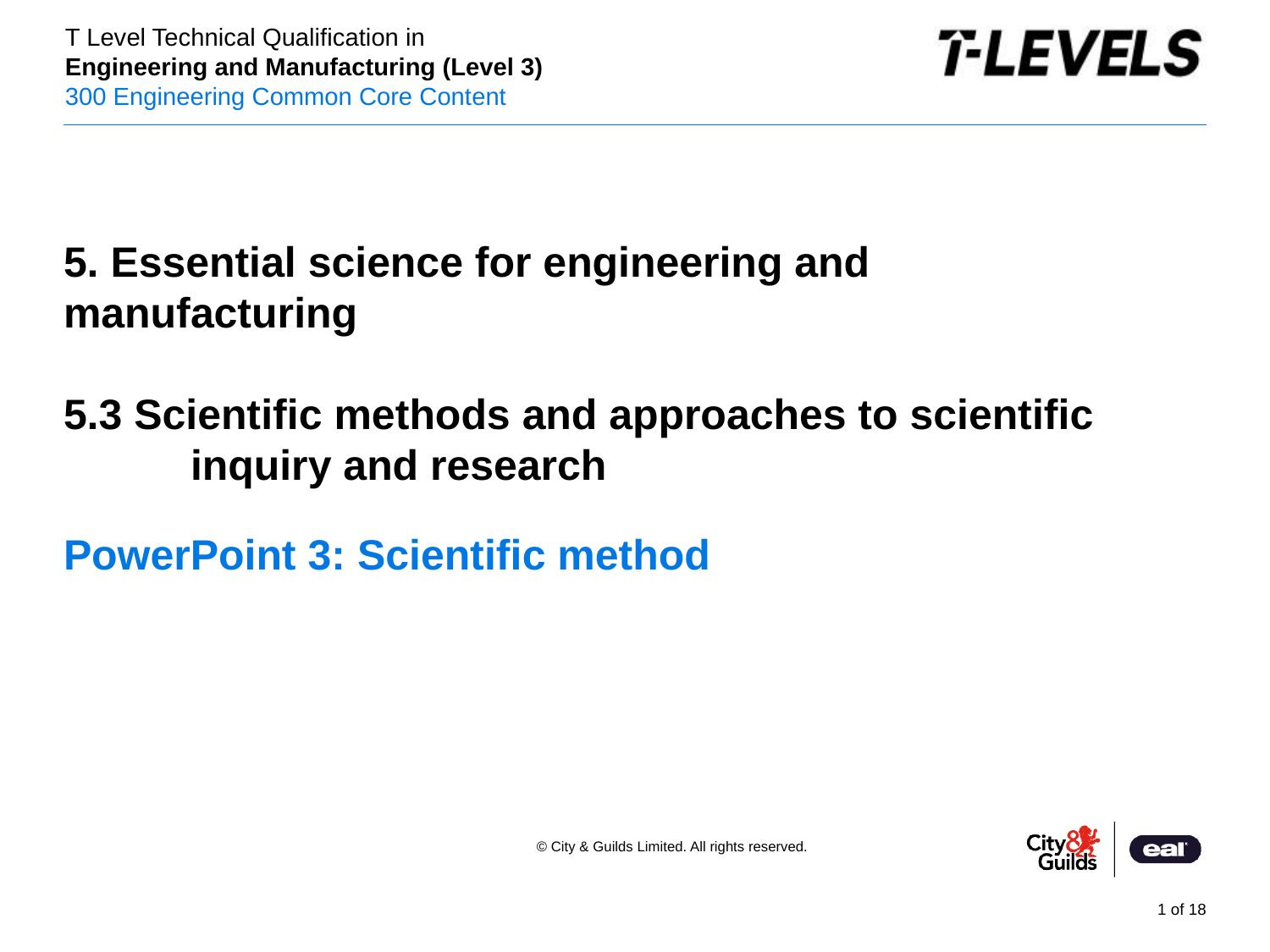

PowerPoint presentation
5. Essential science for engineering and manufacturing

5.3 Scientific methods and approaches to scientific 	inquiry and research

# PowerPoint 3: Scientific method